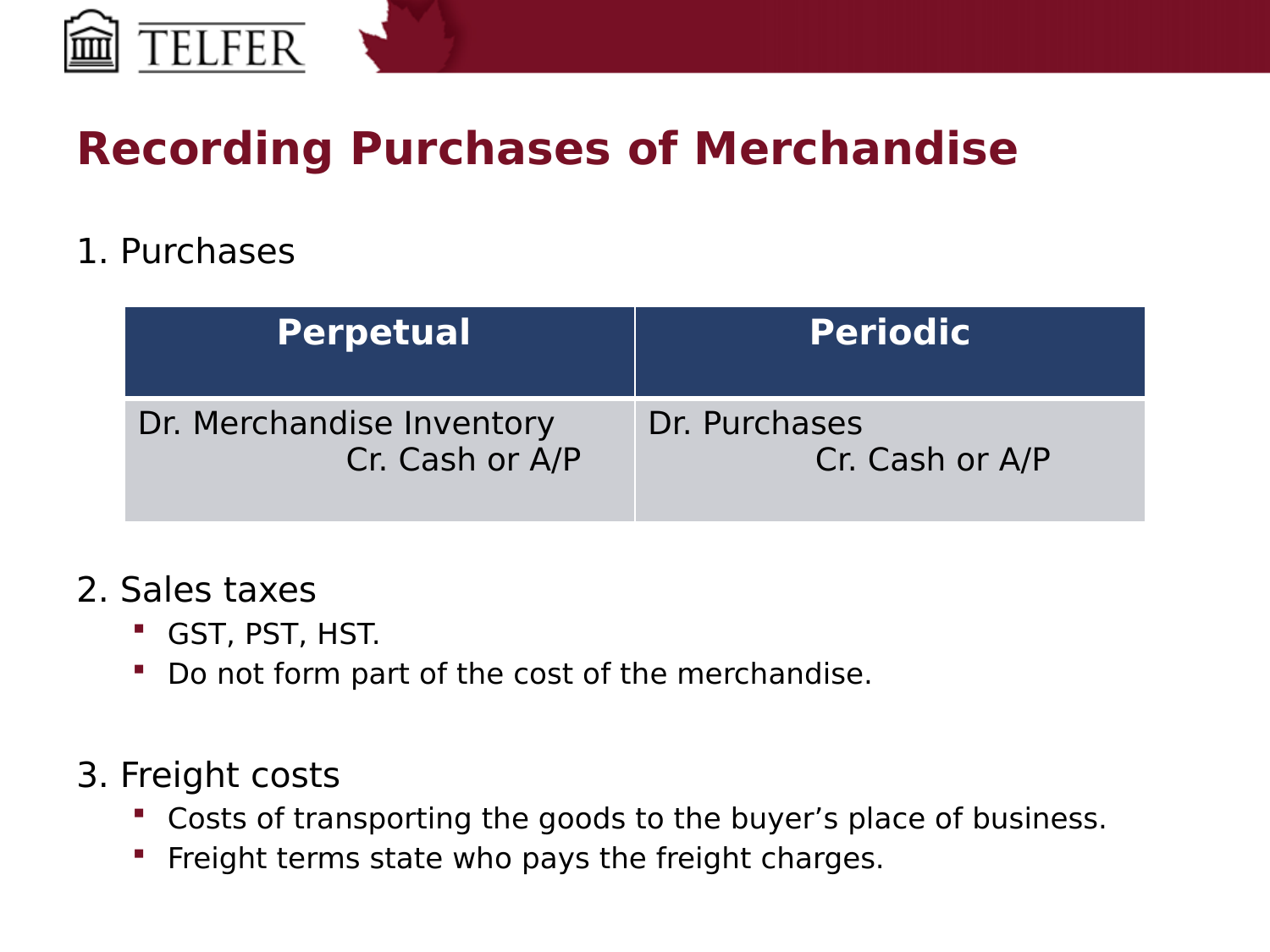

# Recording Purchases of Merchandise
1. Purchases

2. Sales taxes
GST, PST, HST.
Do not form part of the cost of the merchandise.

3. Freight costs
Costs of transporting the goods to the buyer’s place of business.
Freight terms state who pays the freight charges.

| Perpetual | Periodic |
| --- | --- |
| Dr. Merchandise Inventory Cr. Cash or A/P | Dr. Purchases Cr. Cash or A/P |